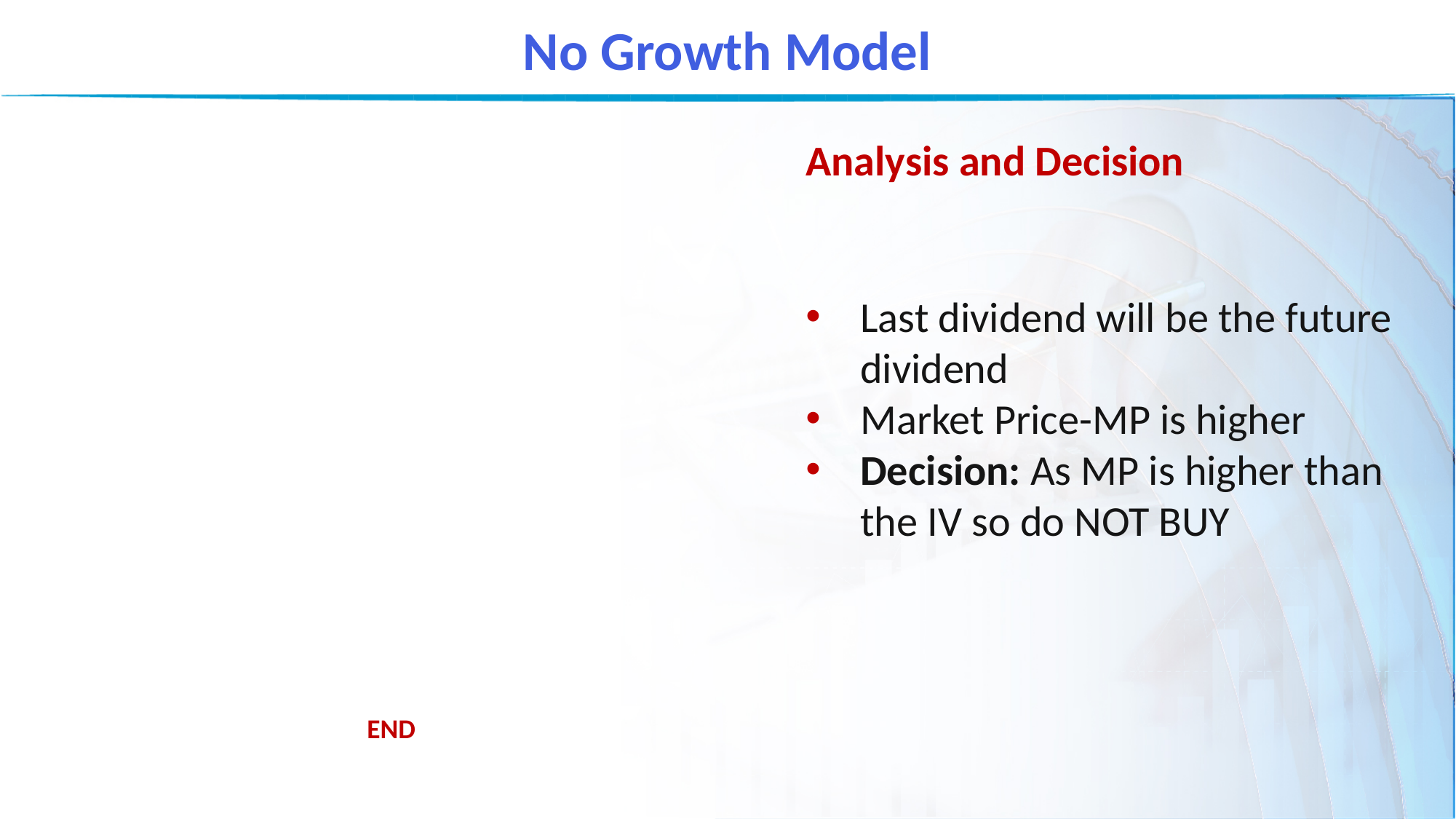

No Growth Model
Analysis and Decision

Last dividend will be the future dividend
Market Price-MP is higher
Decision: As MP is higher than the IV so do NOT BUY
END